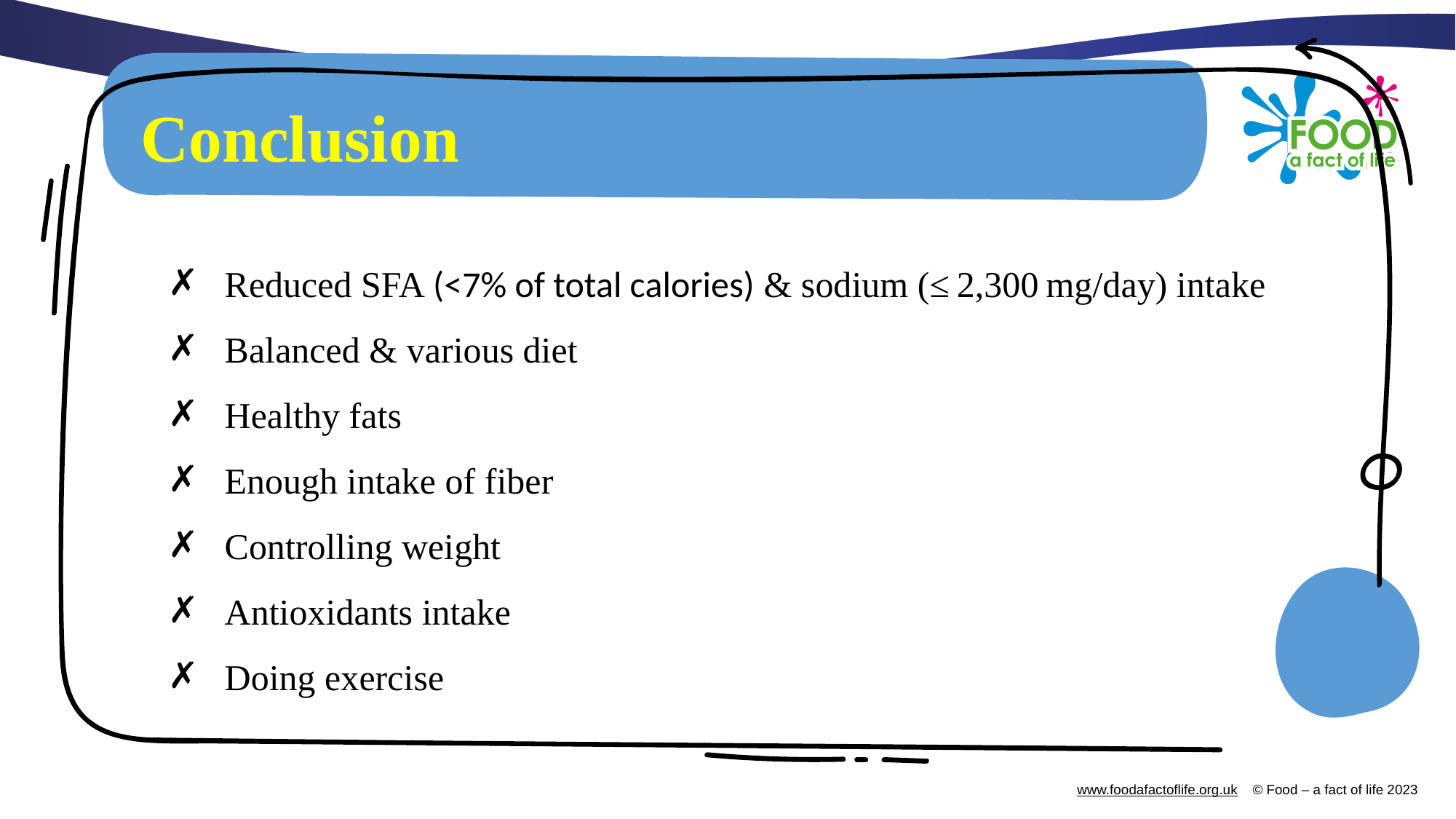

# Conclusion
Reduced SFA (<7% of total calories) & sodium (≤ 2,300 mg/day) intake
Balanced & various diet
Healthy fats
Enough intake of fiber
Controlling weight
Antioxidants intake
Doing exercise